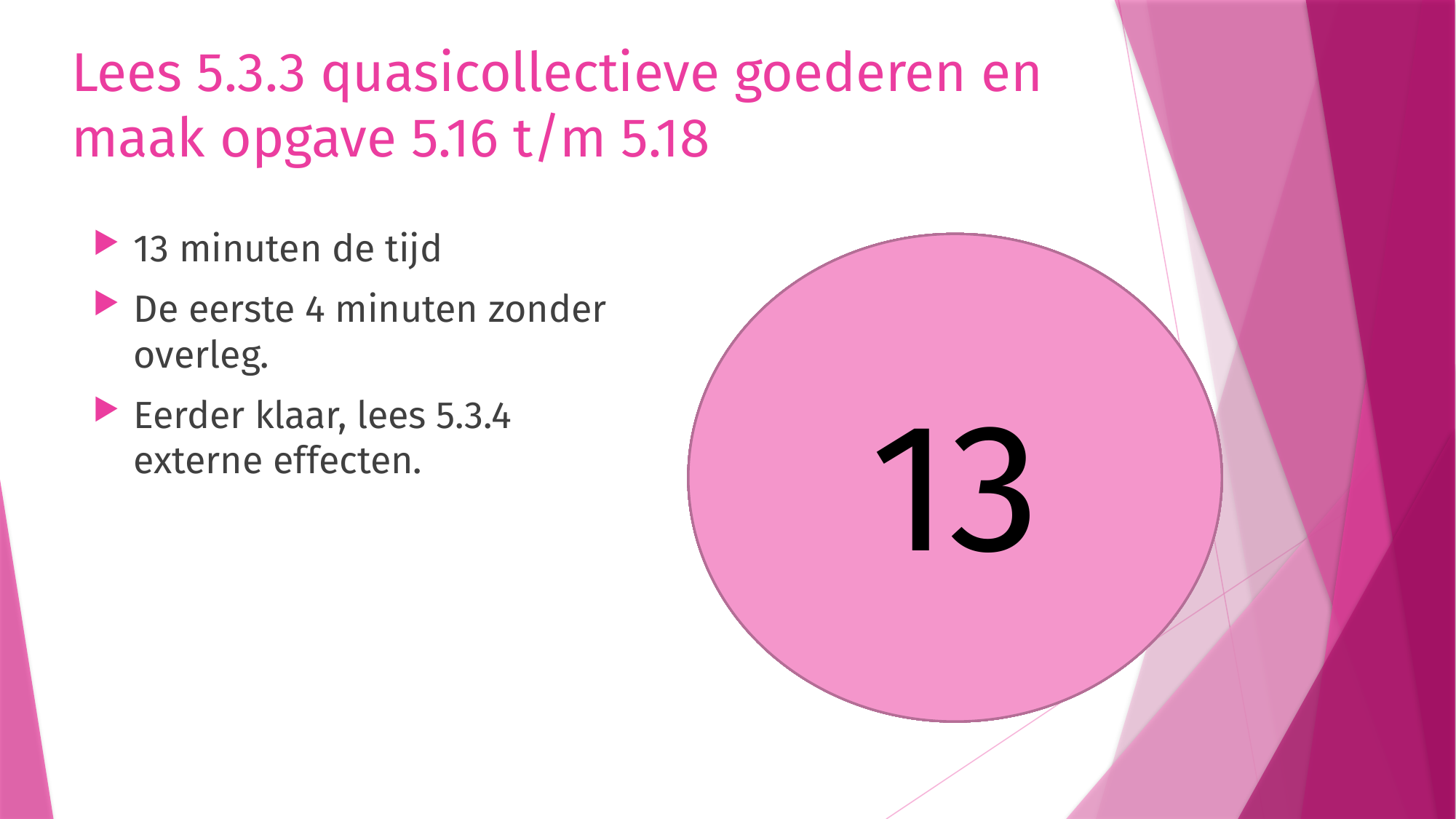

# Lees 5.3.3 quasicollectieve goederen en maak opgave 5.16 t/m 5.18
13 minuten de tijd
De eerste 4 minuten zonder overleg.
Eerder klaar, lees 5.3.4 externe effecten.
13
12
10
11
8
9
5
6
7
4
3
1
2